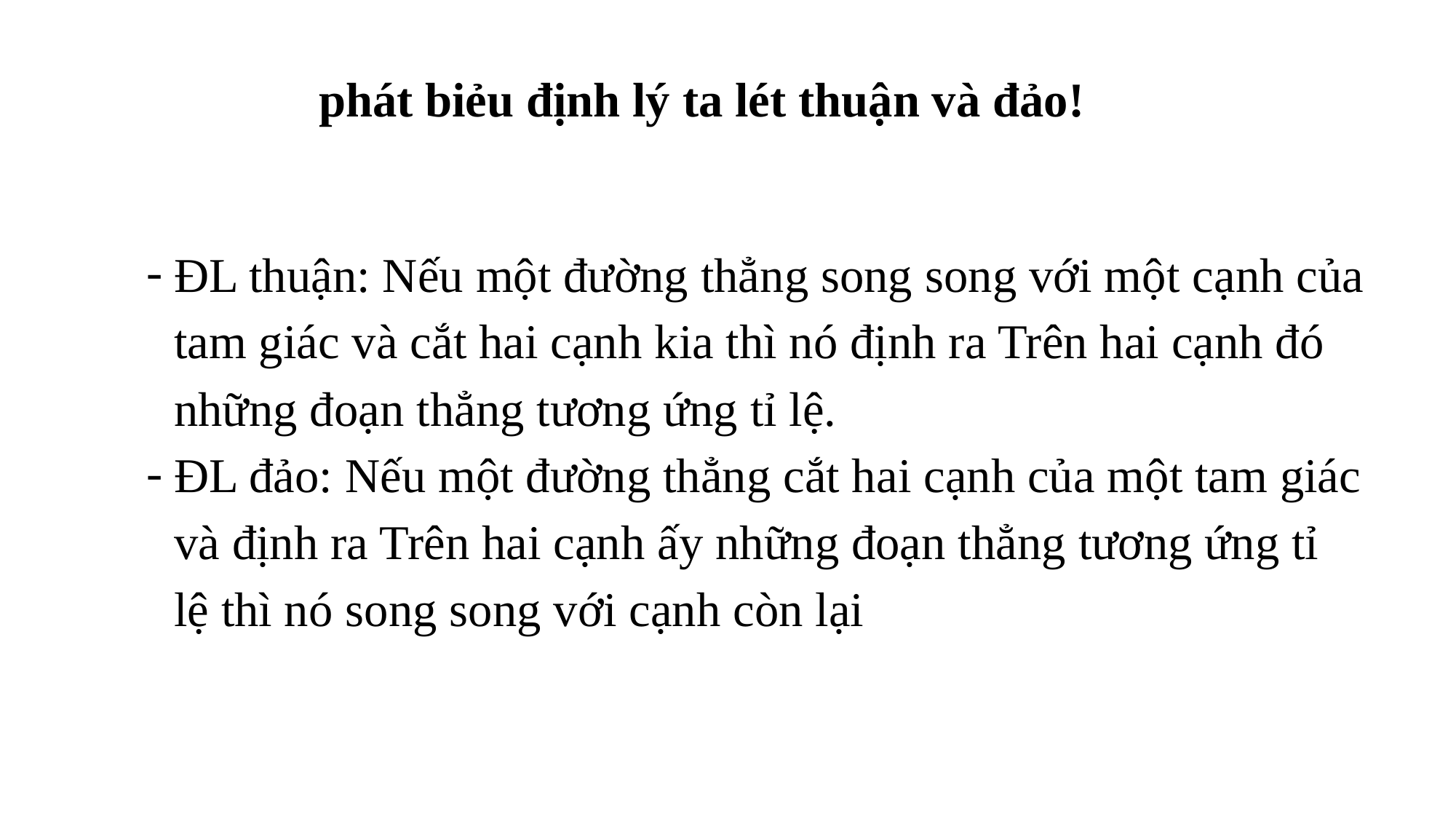

phát biẻu định lý ta lét thuận và đảo!
ĐL thuận: Nếu một đường thẳng song song với một cạnh của tam giác và cắt hai cạnh kia thì nó định ra Trên hai cạnh đó những đoạn thẳng tương ứng tỉ lệ.
ĐL đảo: Nếu một đường thẳng cắt hai cạnh của một tam giác và định ra Trên hai cạnh ấy những đoạn thẳng tương ứng tỉ lệ thì nó song song với cạnh còn lại